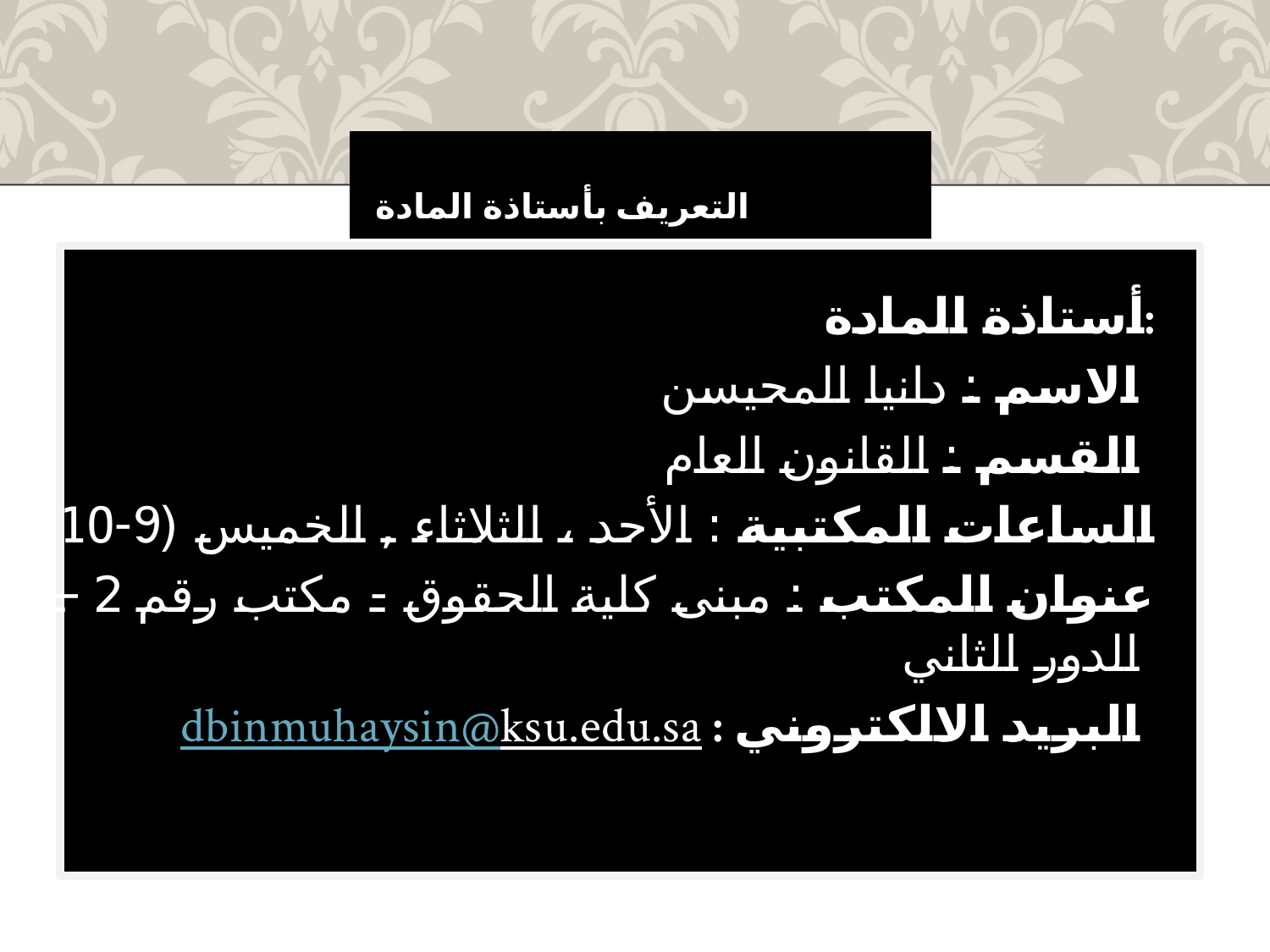

# التعريف بأستاذة المادة

أستاذة المادة:
الاسم : دانيا المحيسن
القسم : القانون العام
الساعات المكتبية : الأحد ، الثلاثاء , الخميس (9-10)
عنوان المكتب : مبنى كلية الحقوق - مكتب رقم 2 – الدور الثاني
dbinmuhaysin@ksu.edu.sa : البريد الالكتروني